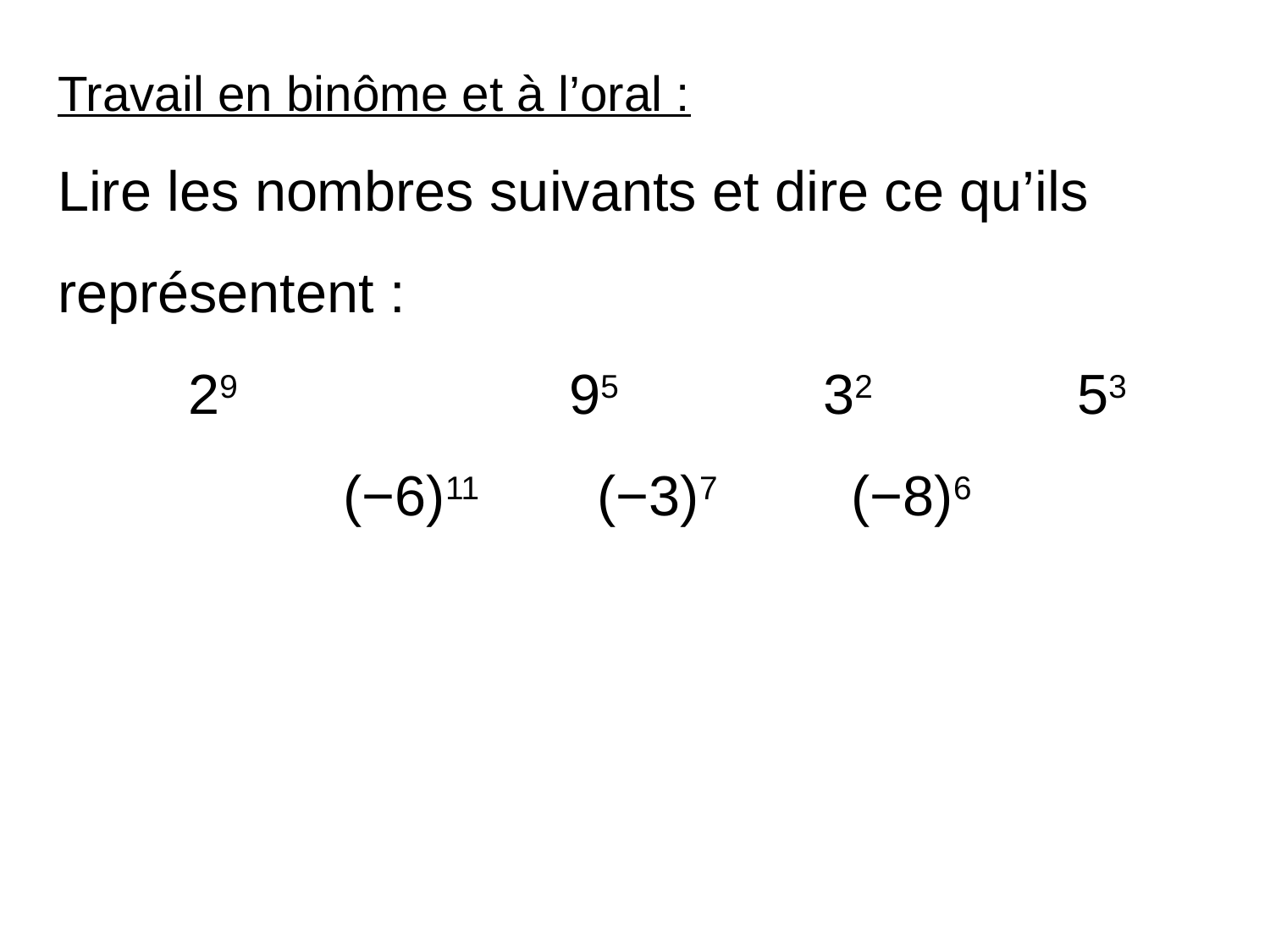

Travail en binôme et à l’oral :
Lire les nombres suivants et dire ce qu’ils représentent :
29 			95		32		53
(−6)11	(−3)7		(−8)6